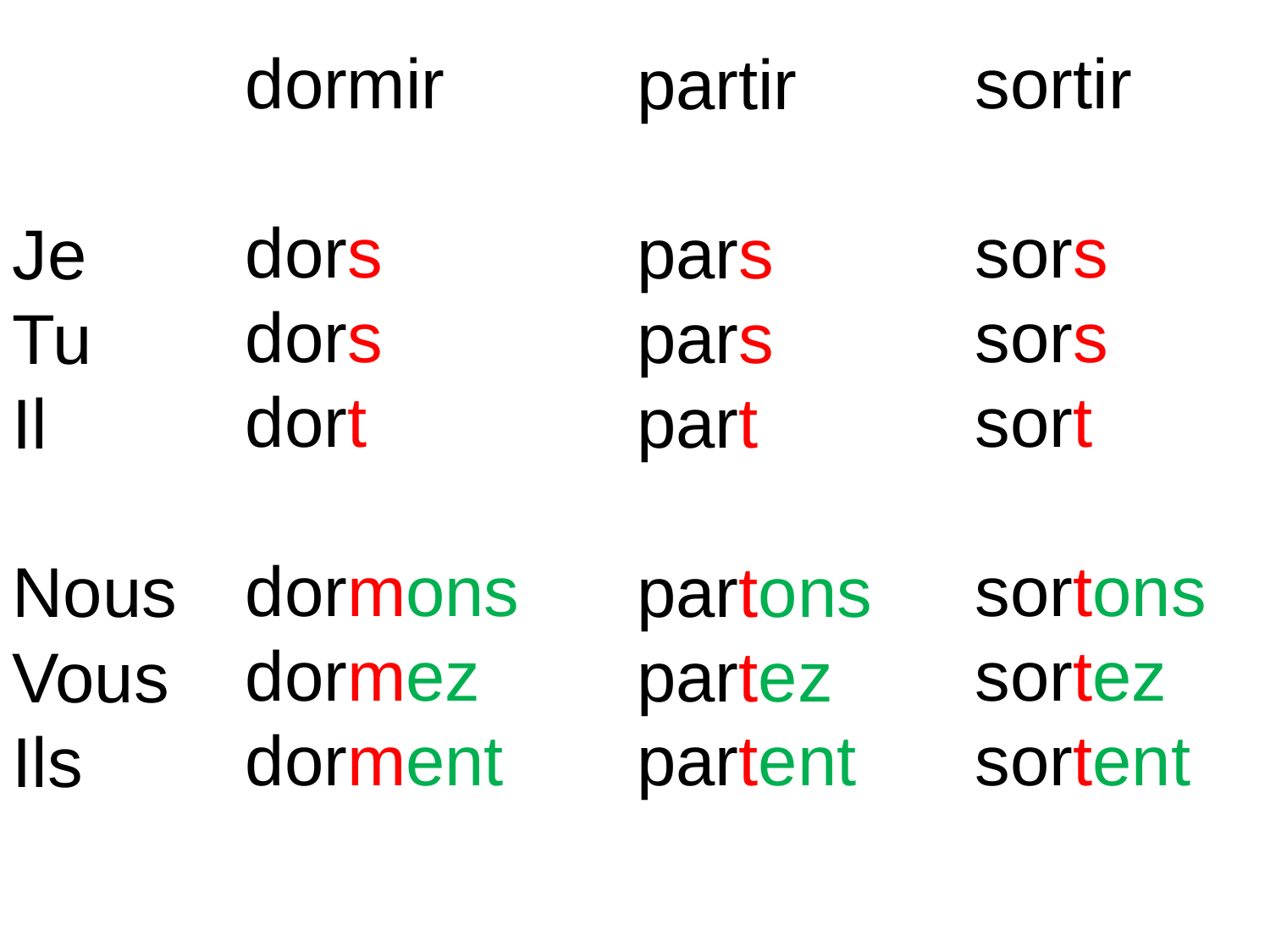

dormir

dors
dors
dort

dormons
dormez
dorment
sortir

sors
sors
sort

sortons
sortez
sortent
partir

pars
pars
part

partons
partez
partent
Je
Tu
Il

Nous
Vous
Ils